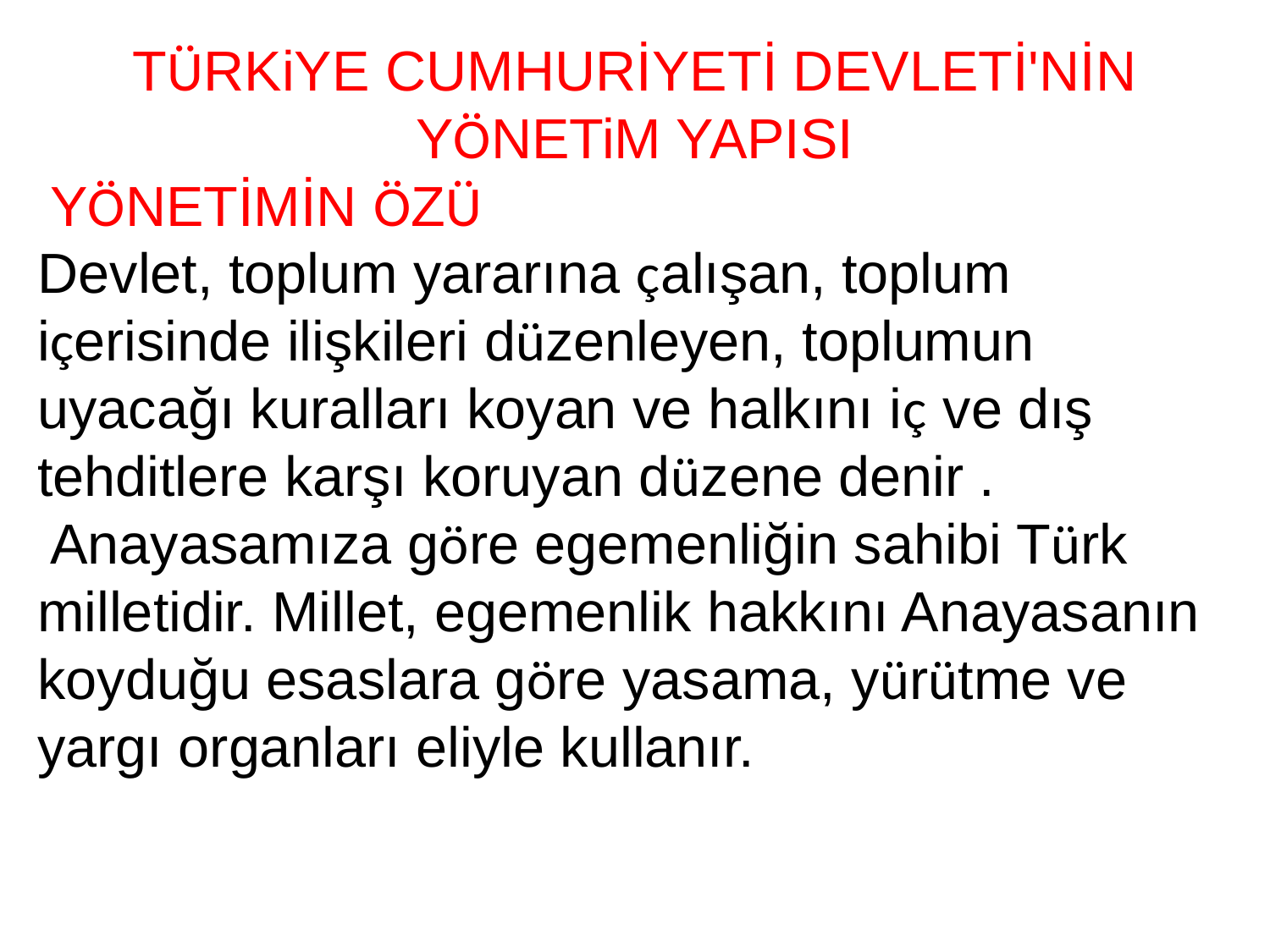

TÜRKiYE CUMHURİYETİ DEVLETİ'NİN YÖNETiM YAPISI
 YÖNETİMİN ÖZÜ
Devlet, toplum yararına çalışan, toplum içerisinde ilişkileri düzenleyen, toplumun uyacağı kuralları koyan ve halkını iç ve dış tehditlere karşı koruyan düzene denir .  Anayasamıza göre egemenliğin sahibi Türk milletidir. Millet, egemenlik hakkını Anayasanın koyduğu esaslara göre yasama, yürütme ve yargı organları eliyle kullanır.